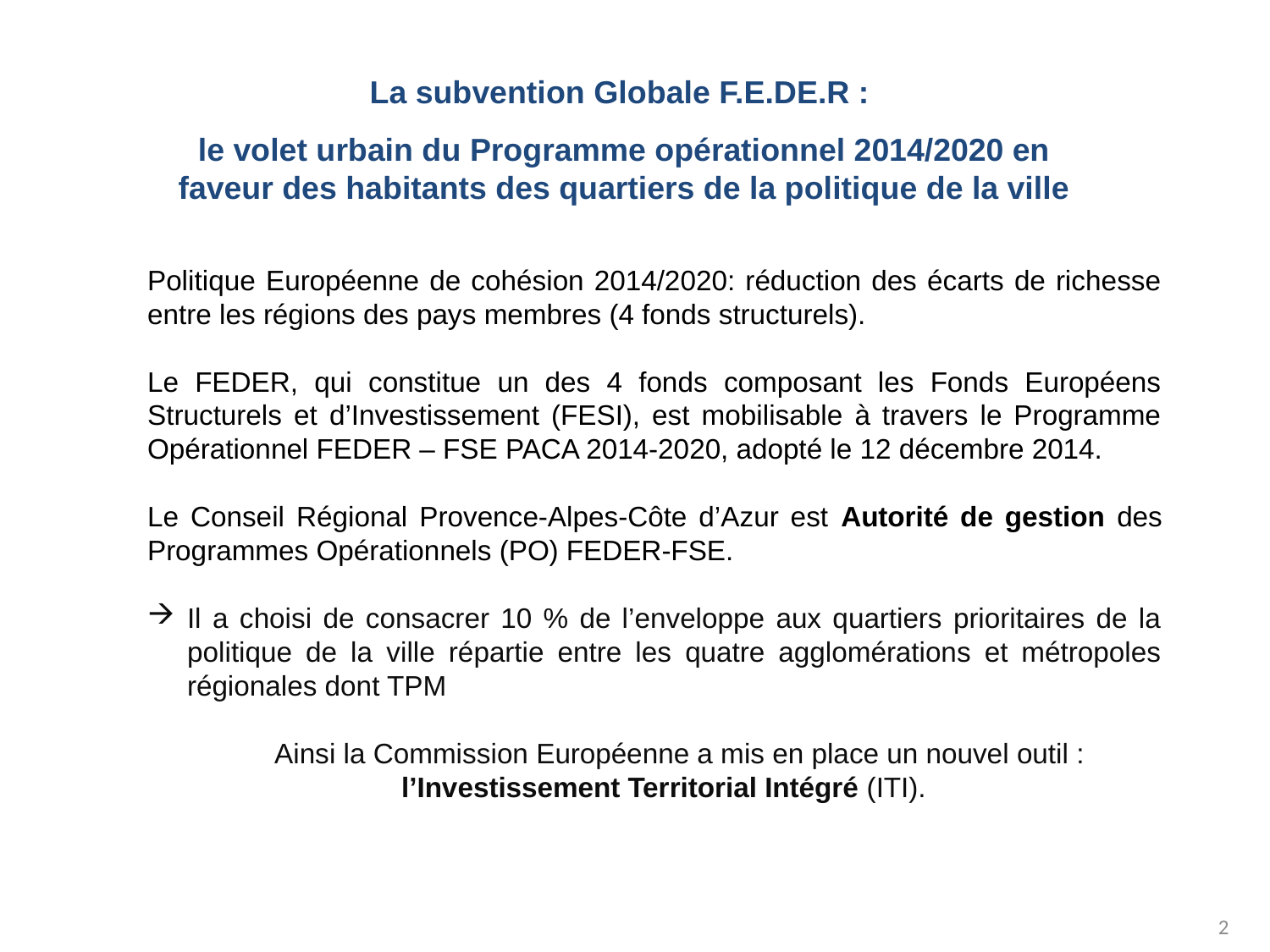

La subvention Globale F.E.DE.R :

le volet urbain du Programme opérationnel 2014/2020 en faveur des habitants des quartiers de la politique de la ville
Politique Européenne de cohésion 2014/2020: réduction des écarts de richesse entre les régions des pays membres (4 fonds structurels).

Le FEDER, qui constitue un des 4 fonds composant les Fonds Européens Structurels et d’Investissement (FESI), est mobilisable à travers le Programme Opérationnel FEDER – FSE PACA 2014-2020, adopté le 12 décembre 2014.

Le Conseil Régional Provence-Alpes-Côte d’Azur est Autorité de gestion des Programmes Opérationnels (PO) FEDER-FSE.

Il a choisi de consacrer 10 % de l’enveloppe aux quartiers prioritaires de la politique de la ville répartie entre les quatre agglomérations et métropoles régionales dont TPM

	Ainsi la Commission Européenne a mis en place un nouvel outil :
		l’Investissement Territorial Intégré (ITI).

2